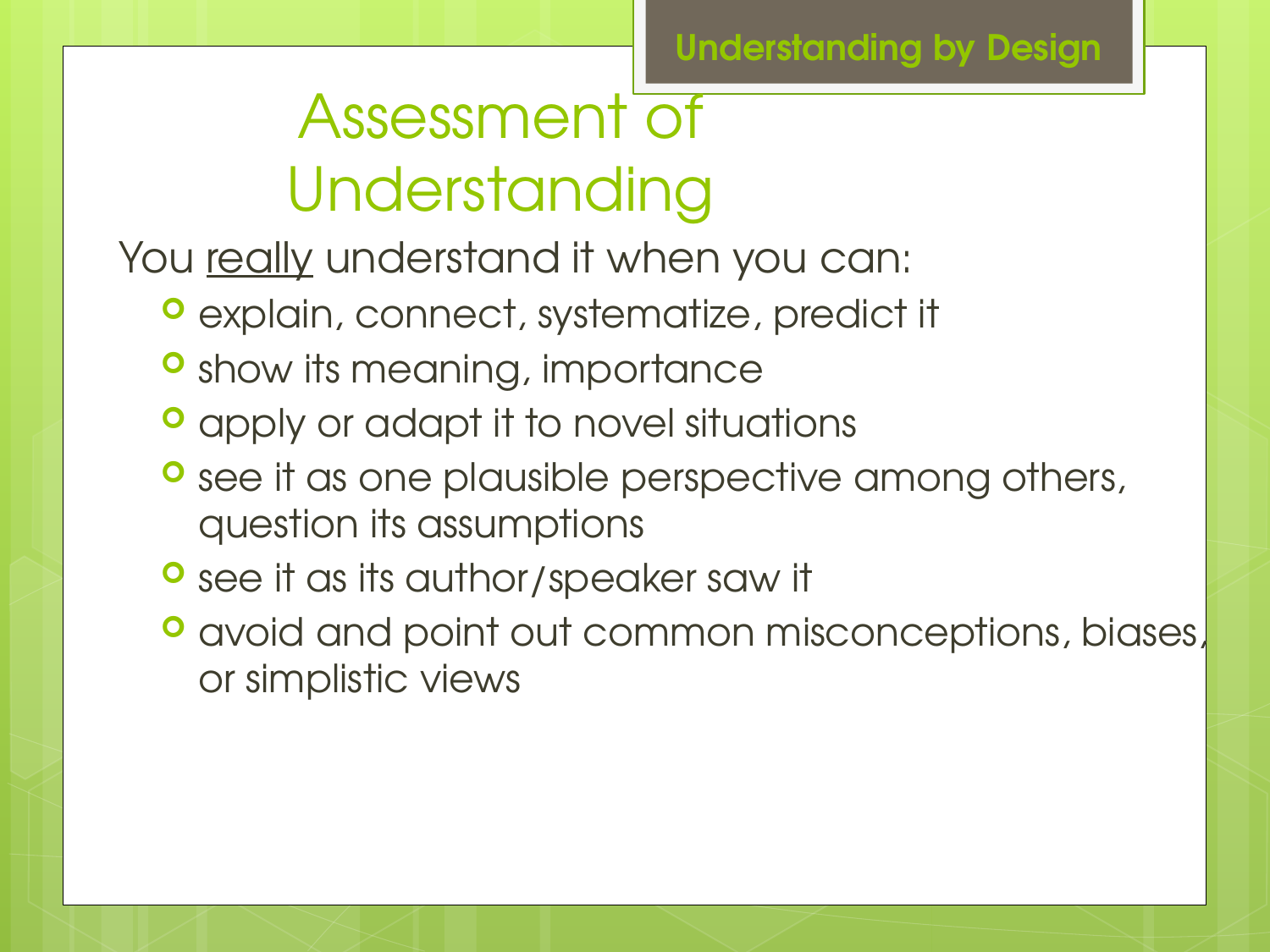

# Assessment of Understanding
You really understand it when you can:
explain, connect, systematize, predict it
show its meaning, importance
apply or adapt it to novel situations
see it as one plausible perspective among others, question its assumptions
see it as its author/speaker saw it
avoid and point out common misconceptions, biases, or simplistic views